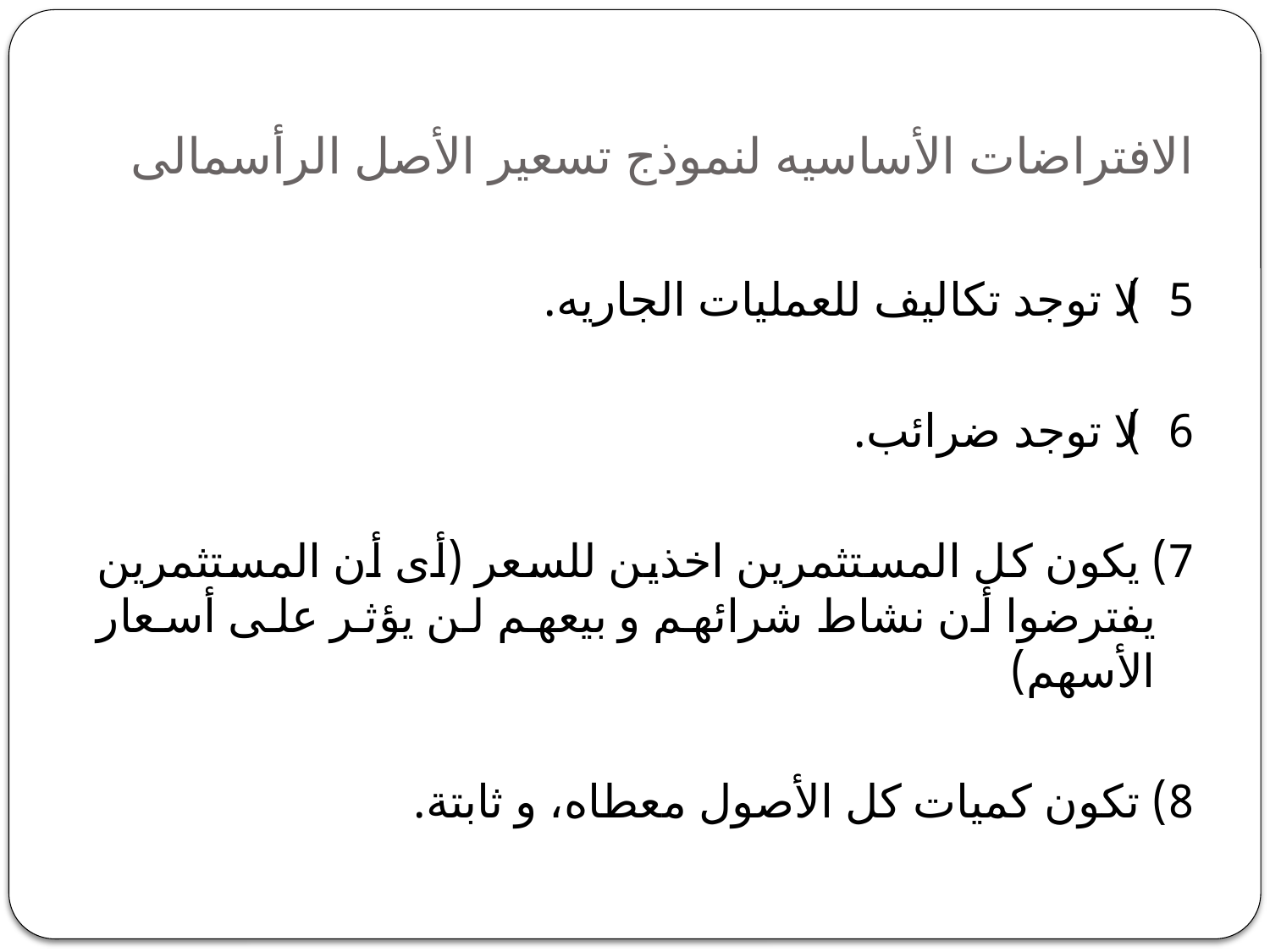

# الافتراضات الأساسيه لنموذج تسعير الأصل الرأسمالى
5) لا توجد تكاليف للعمليات الجاريه.

6) لا توجد ضرائب.

7) يكون كل المستثمرين اخذين للسعر (أى أن المستثمرين يفترضوا أن نشاط شرائهم و بيعهم لن يؤثر على أسعار الأسهم)

8) تكون كميات كل الأصول معطاه، و ثابتة.